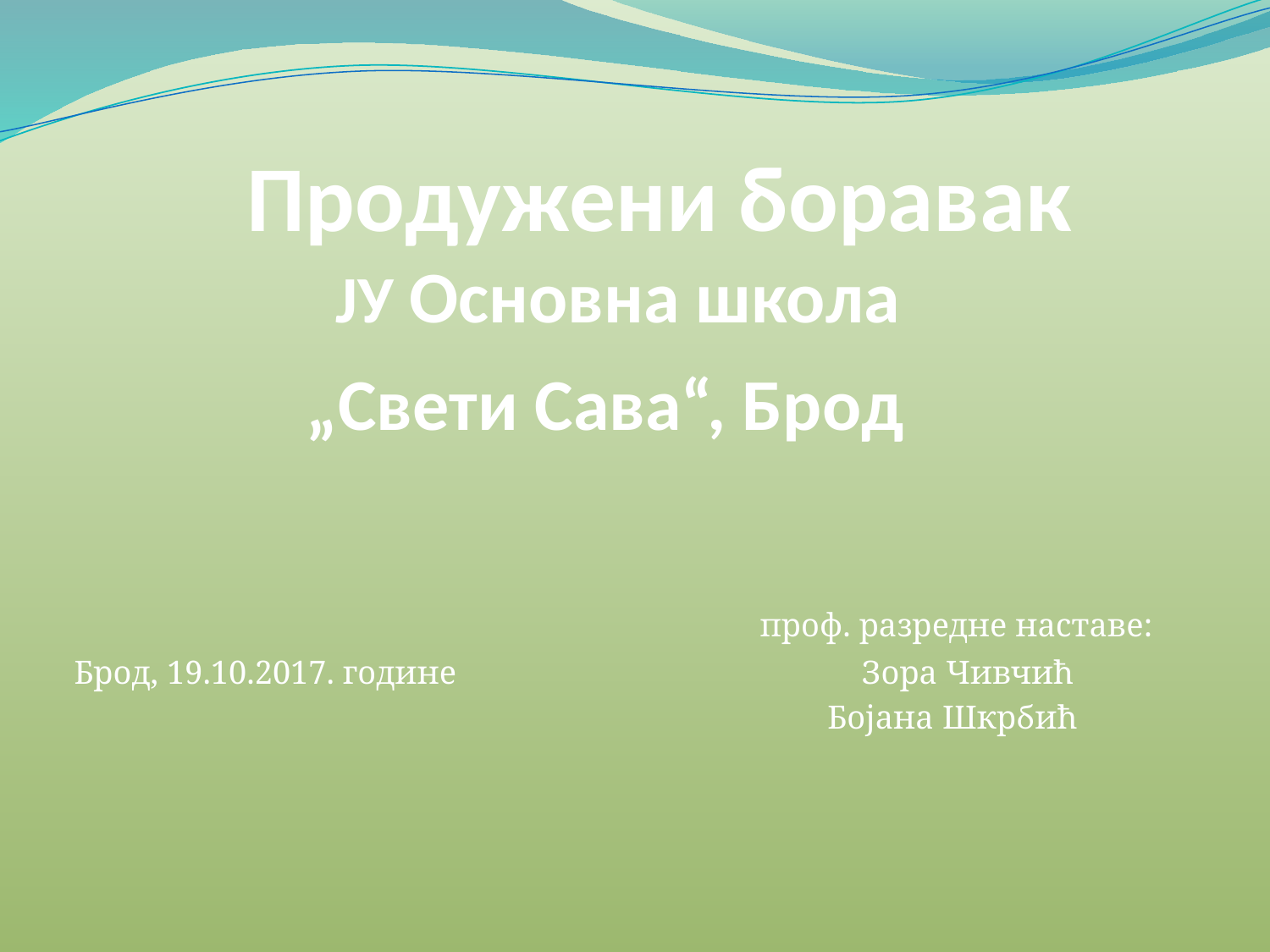

# Продужени боравак ЈУ Основна школа „Свети Сава“, Брод

                                                            проф. разредне наставе:
Брод, 19.10.2017. године                                                Зора Чивчић
                                                                                         Бојана Шкрбић